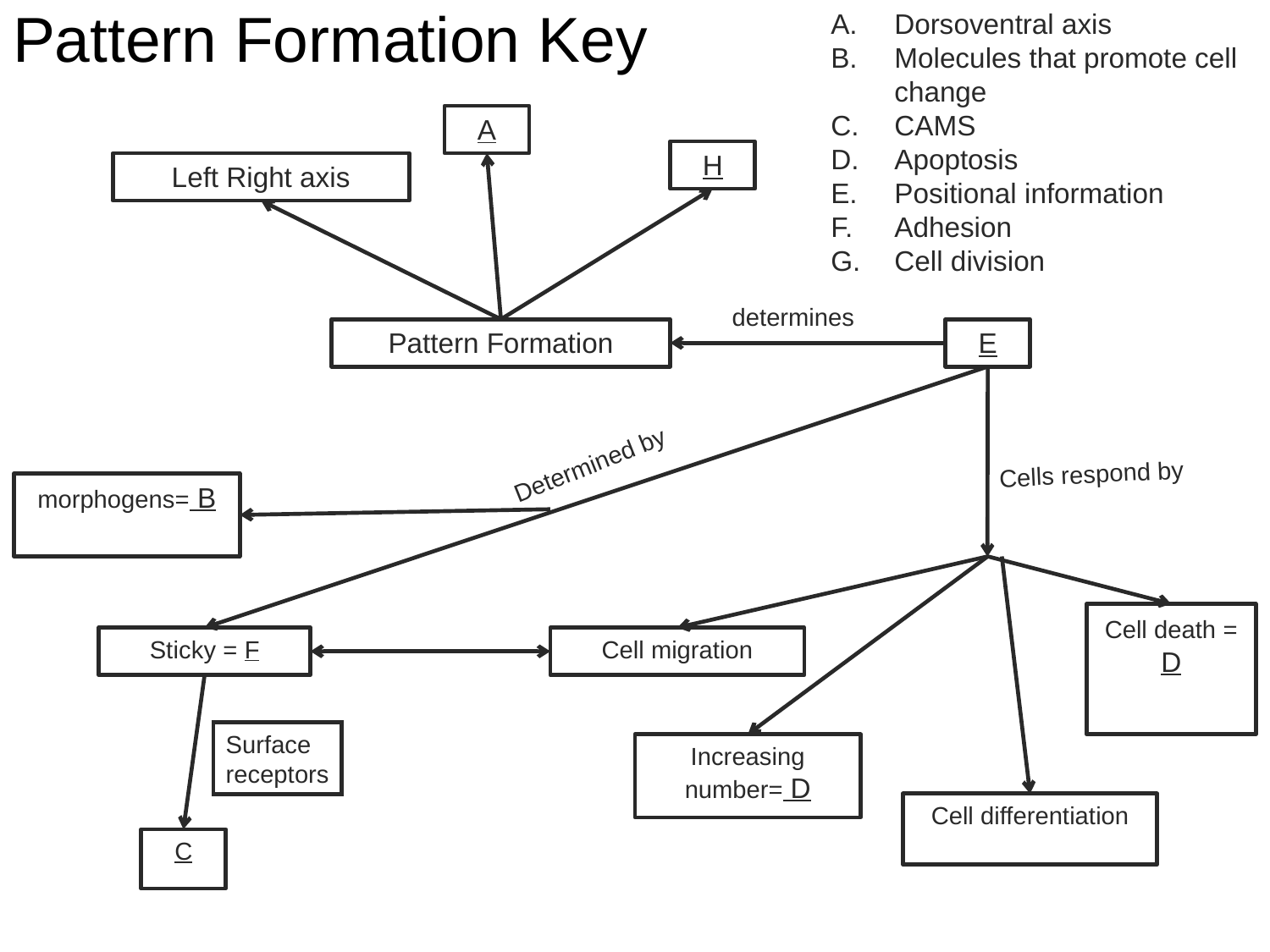

# Pattern Formation Key
Dorsoventral axis
Molecules that promote cell change
CAMS
Apoptosis
Positional information
Adhesion
Cell division
A
H
Pattern Formation
Left Right axis
determines
E
Determined by
Cells respond by
morphogens= B
Cell death = D
Sticky = F
Cell migration
Surface
receptors
Increasing number= D
Cell differentiation
C